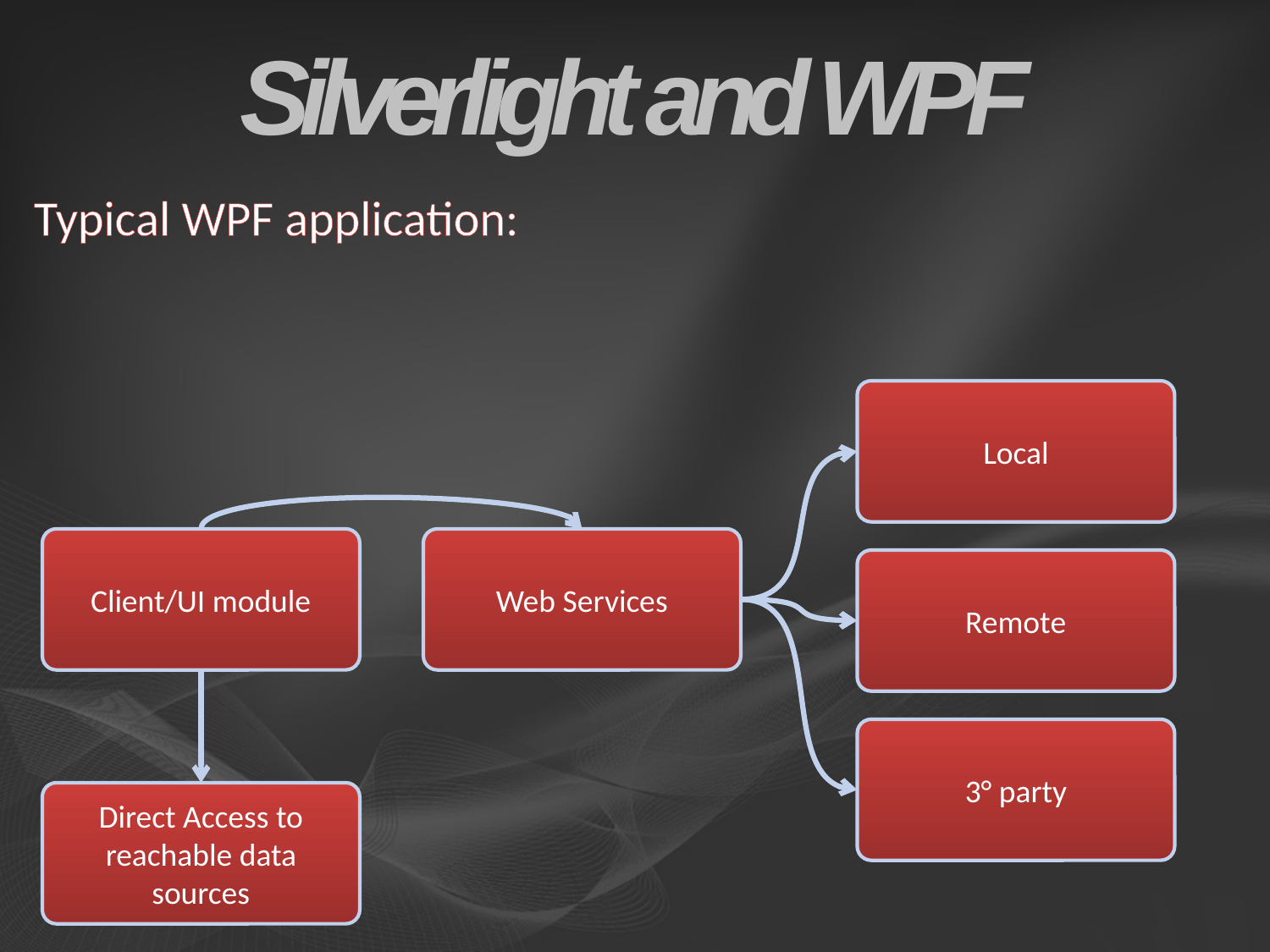

# Silverlight and WPF
Typical WPF application:
Local
Client/UI module
Web Services
Remote
3° party
Direct Access to reachable data sources